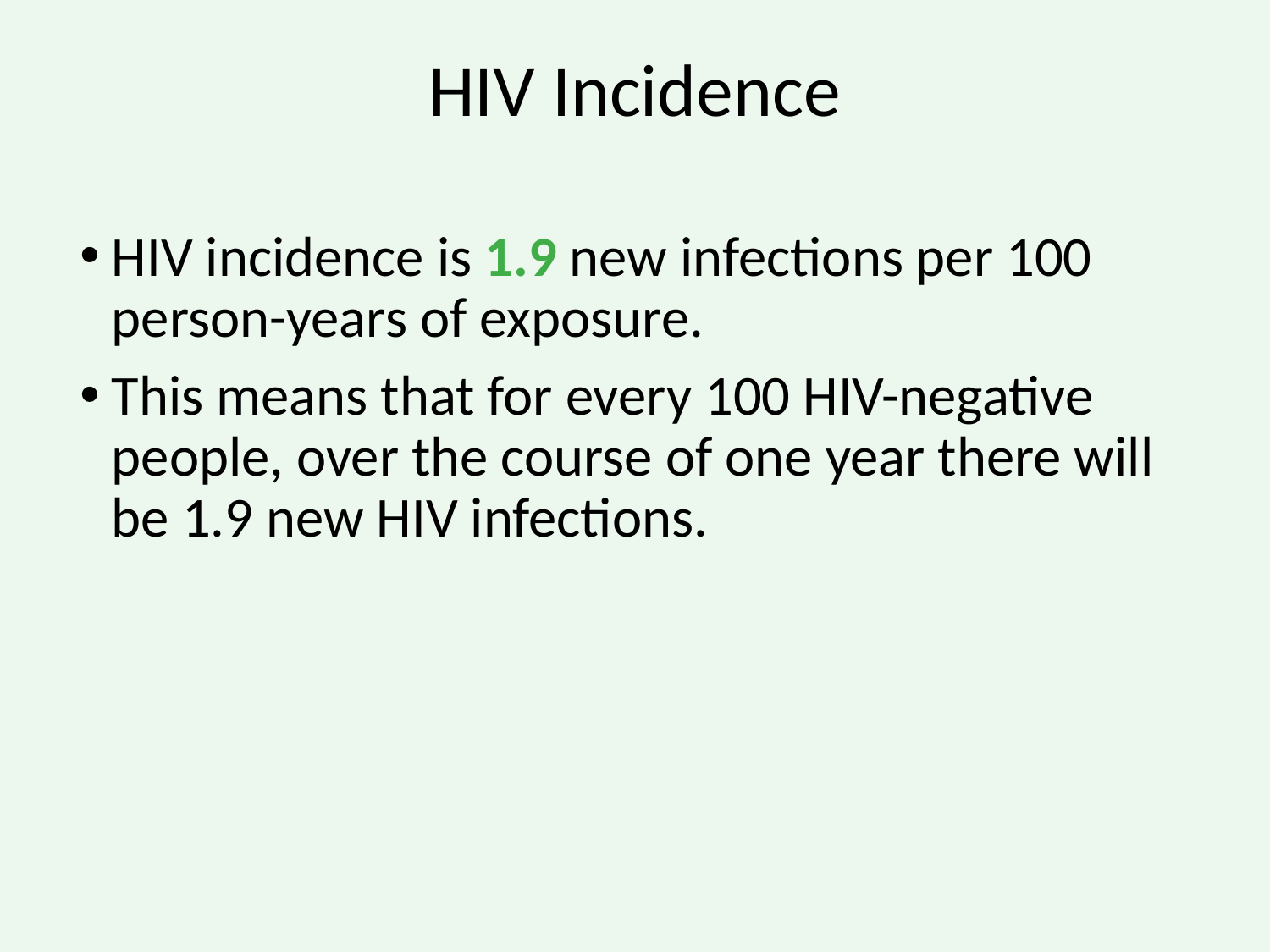

# HIV Incidence
HIV incidence is 1.9 new infections per 100 person-years of exposure.
This means that for every 100 HIV-negative people, over the course of one year there will be 1.9 new HIV infections.